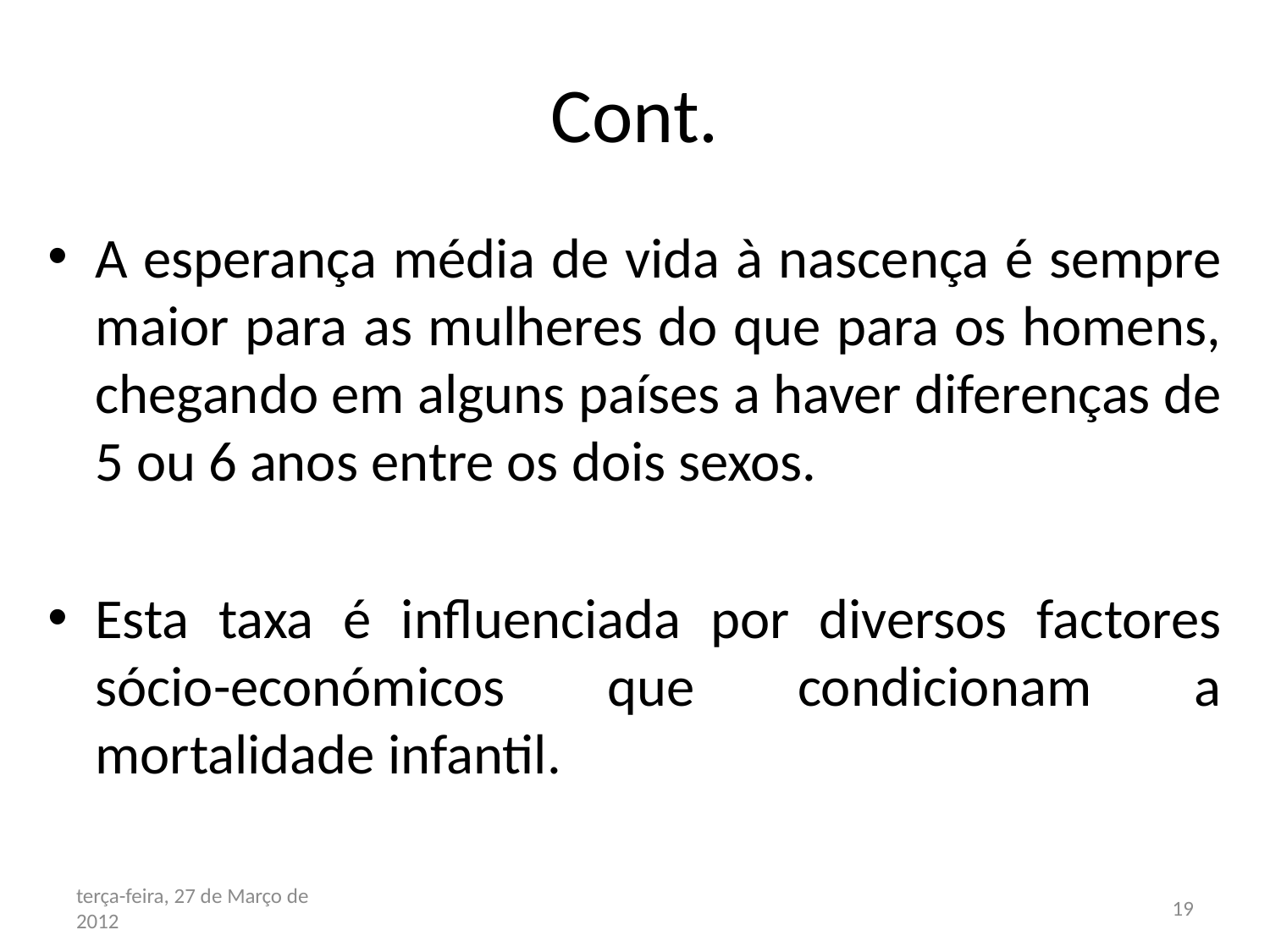

# Cont.

A esperança média de vida à nascença é sempre maior para as mulheres do que para os homens, chegando em alguns países a haver diferenças de 5 ou 6 anos entre os dois sexos.

Esta taxa é influenciada por diversos factores sócio-económicos que condicionam a mortalidade infantil.

terça-feira, 27 de Março de 2012
19